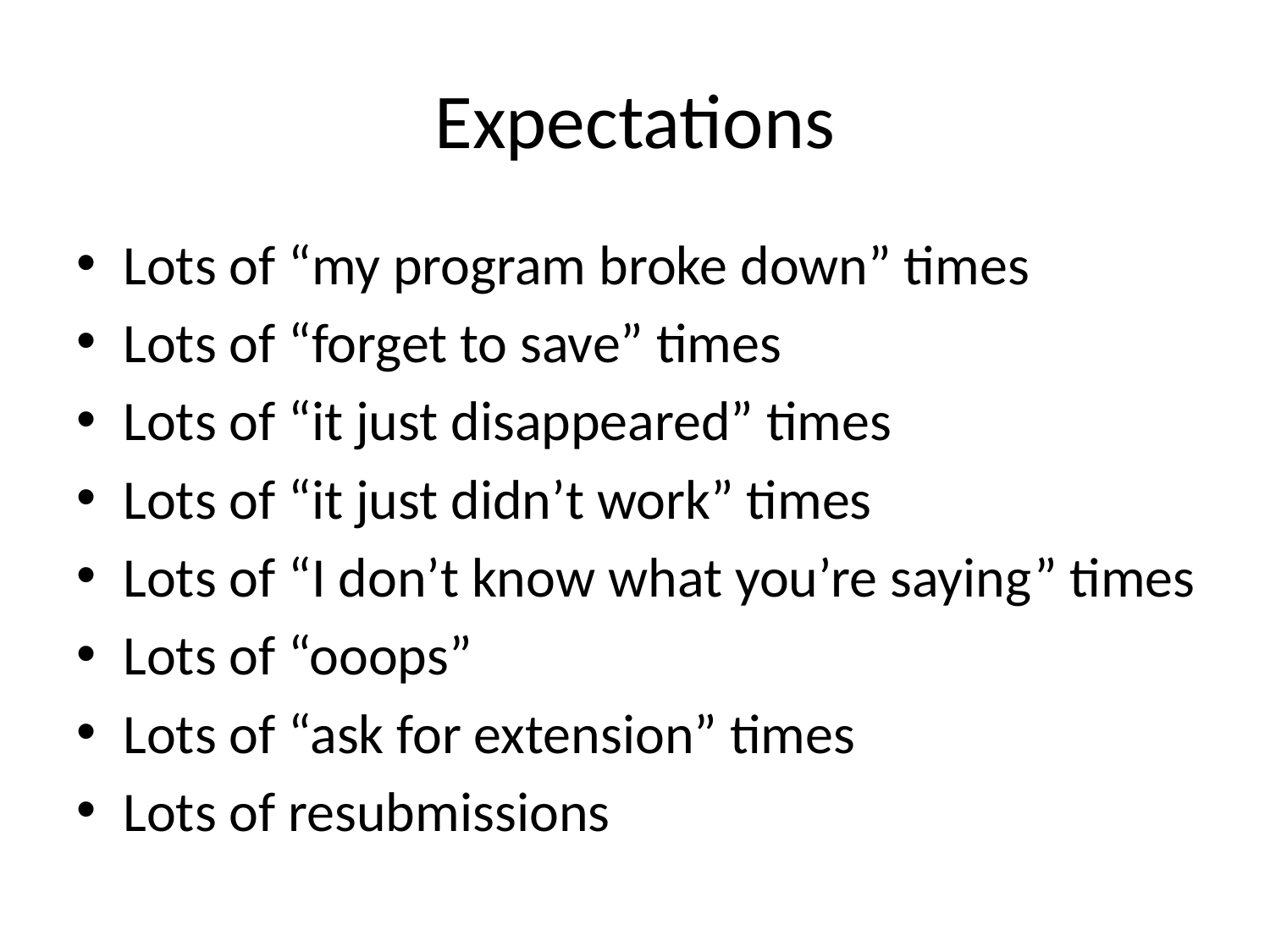

# Expectations
Lots of “my program broke down” times
Lots of “forget to save” times
Lots of “it just disappeared” times
Lots of “it just didn’t work” times
Lots of “I don’t know what you’re saying” times
Lots of “ooops”
Lots of “ask for extension” times
Lots of resubmissions